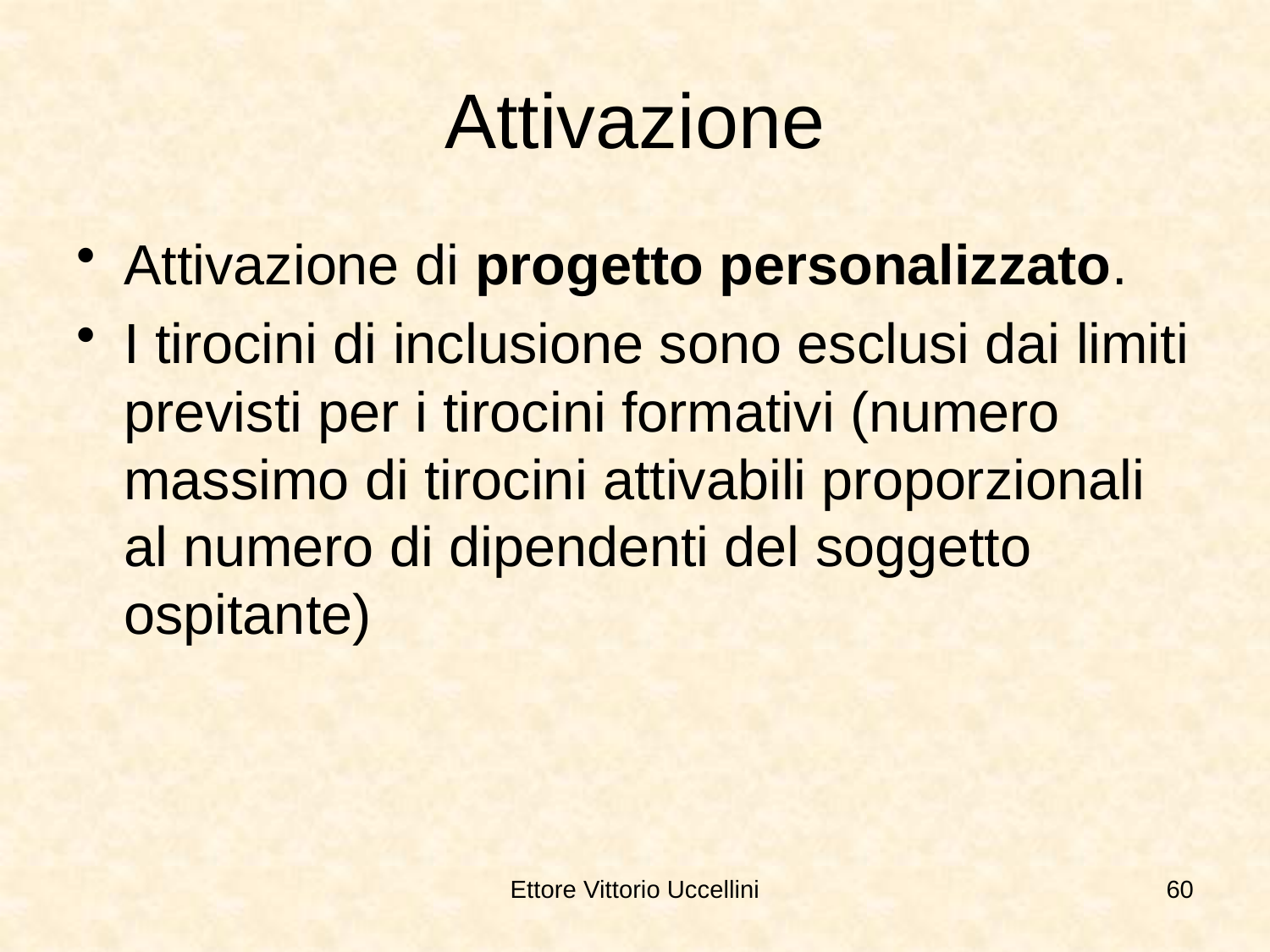

# Attivazione
Attivazione di progetto personalizzato.
I tirocini di inclusione sono esclusi dai limiti previsti per i tirocini formativi (numero massimo di tirocini attivabili proporzionali al numero di dipendenti del soggetto ospitante)
Ettore Vittorio Uccellini
60